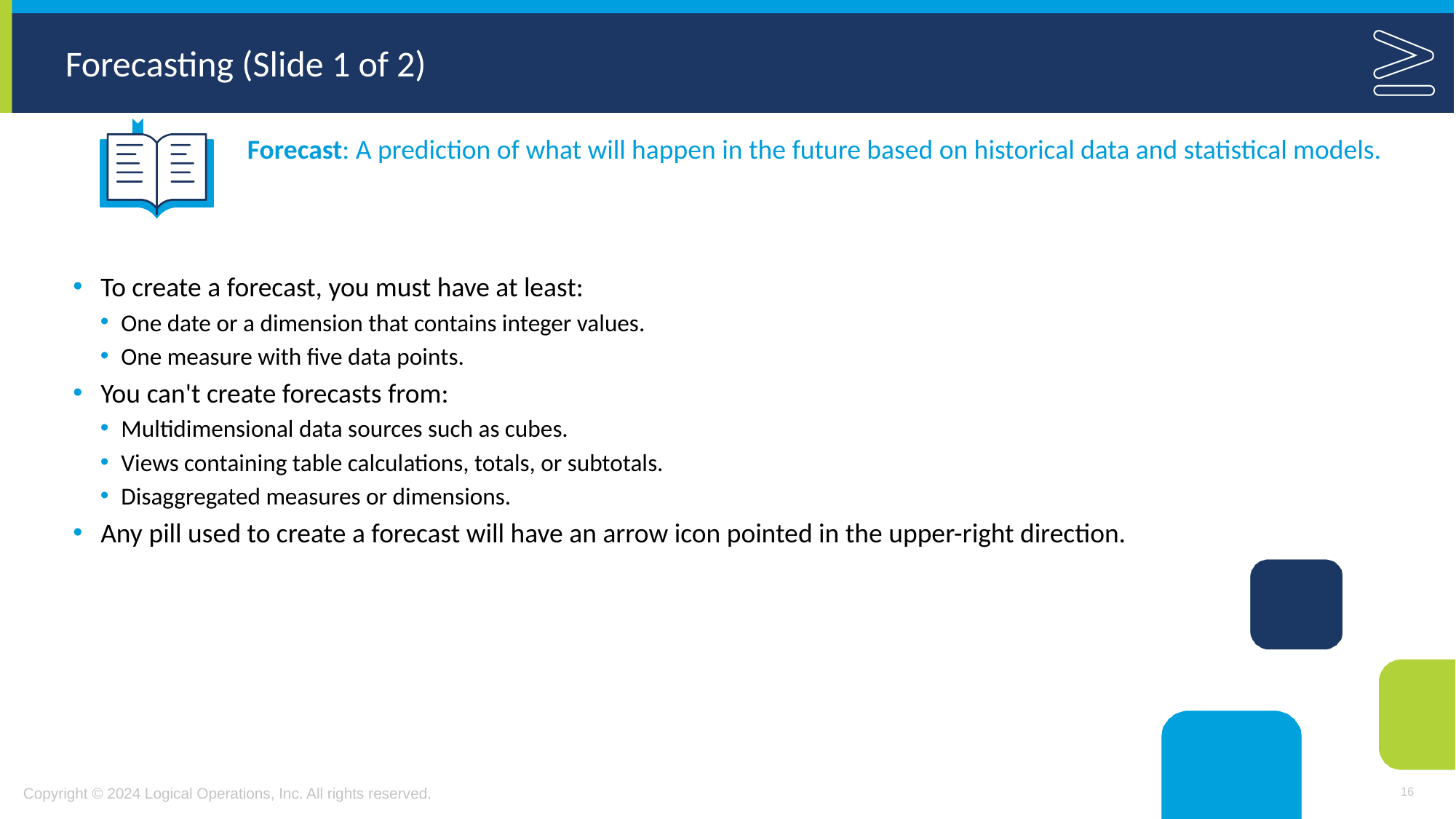

# Forecasting (Slide 1 of 2)
Forecast: A prediction of what will happen in the future based on historical data and statistical models.
To create a forecast, you must have at least:
One date or a dimension that contains integer values.
One measure with five data points.
You can't create forecasts from:
Multidimensional data sources such as cubes.
Views containing table calculations, totals, or subtotals.
Disaggregated measures or dimensions.
Any pill used to create a forecast will have an arrow icon pointed in the upper-right direction.

16